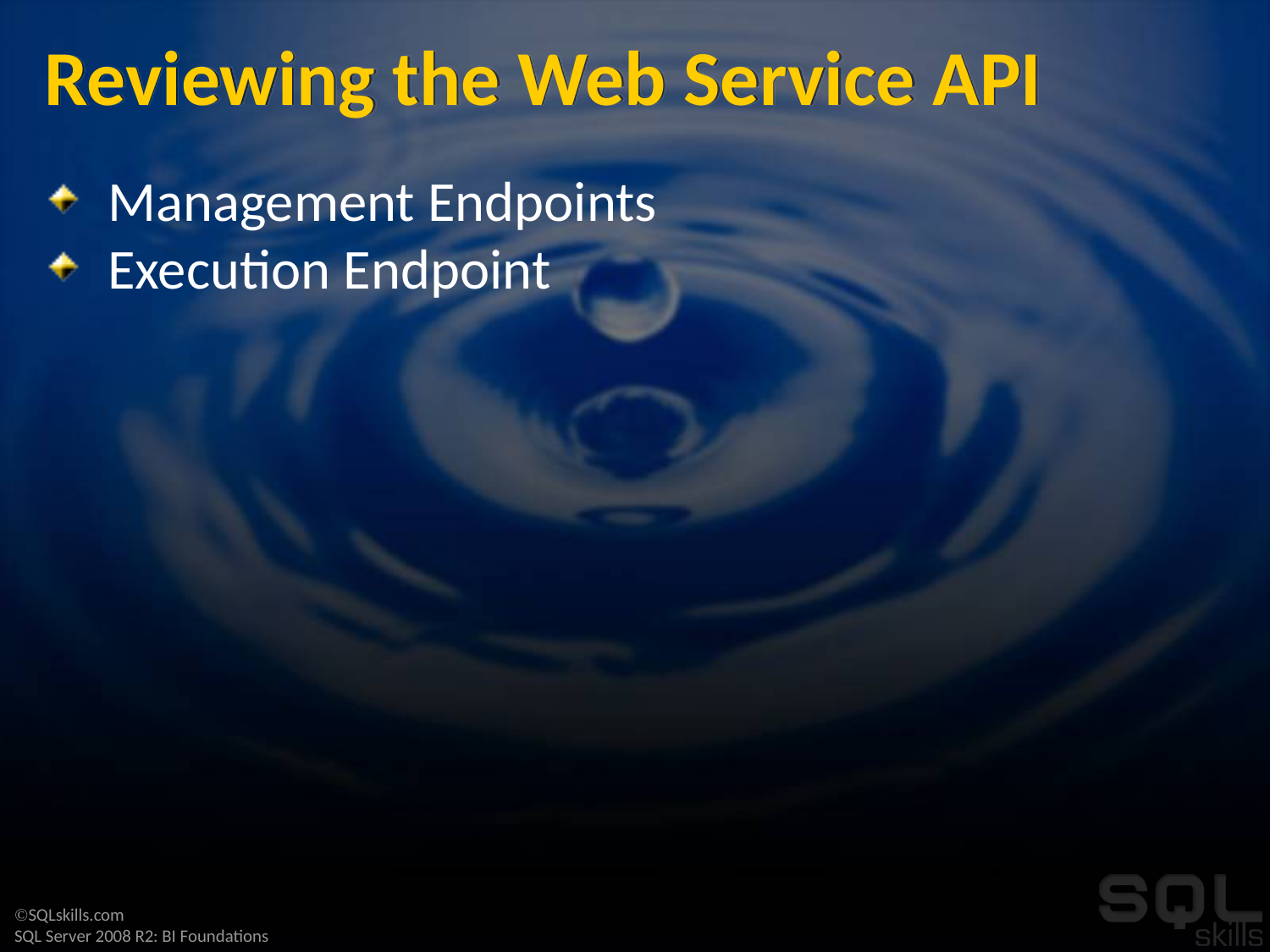

# Reviewing the Web Service API
Management Endpoints
Execution Endpoint